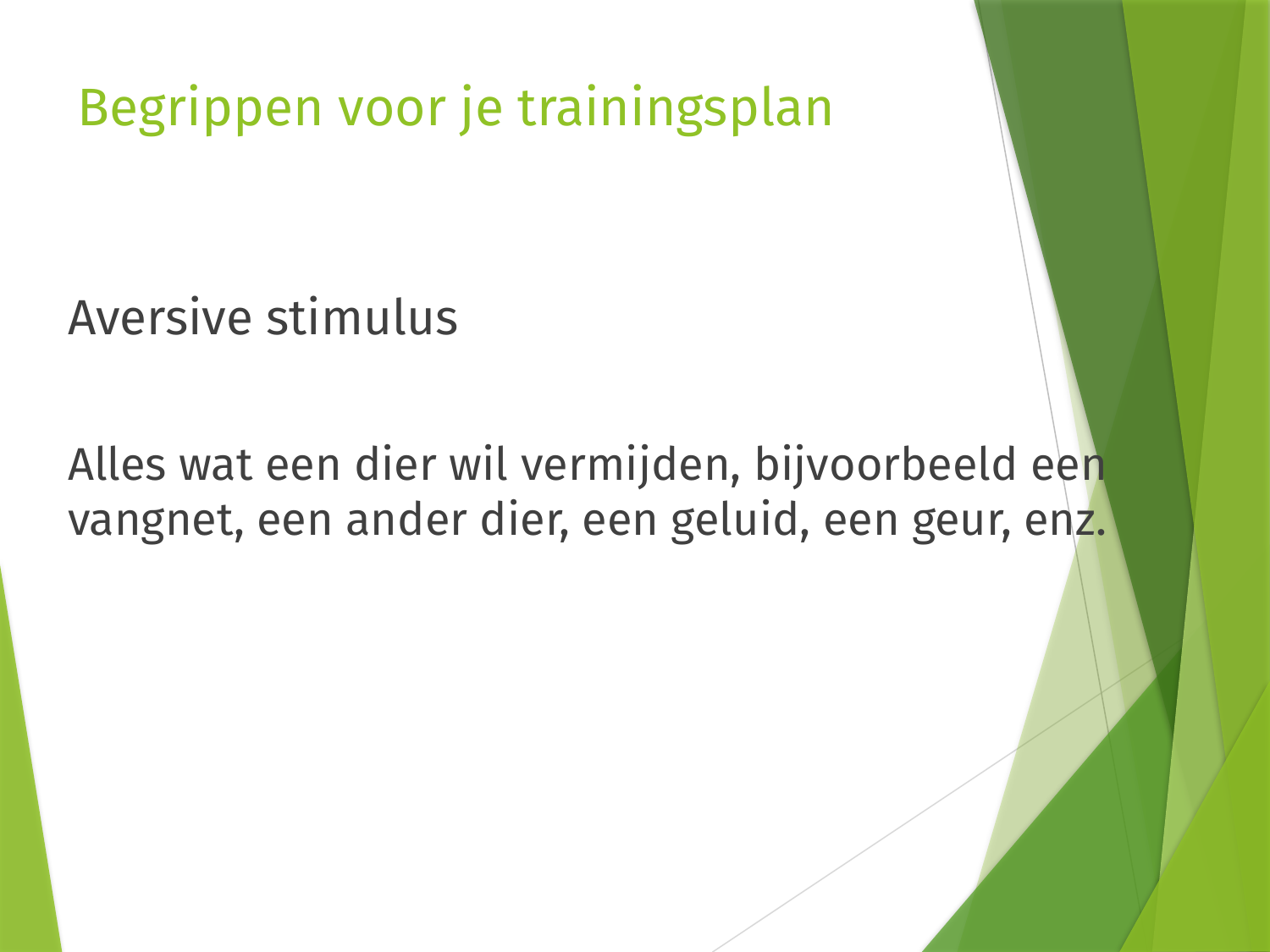

# Begrippen voor je trainingsplan

Aversive stimulus

Alles wat een dier wil vermijden, bijvoorbeeld een vangnet, een ander dier, een geluid, een geur, enz.